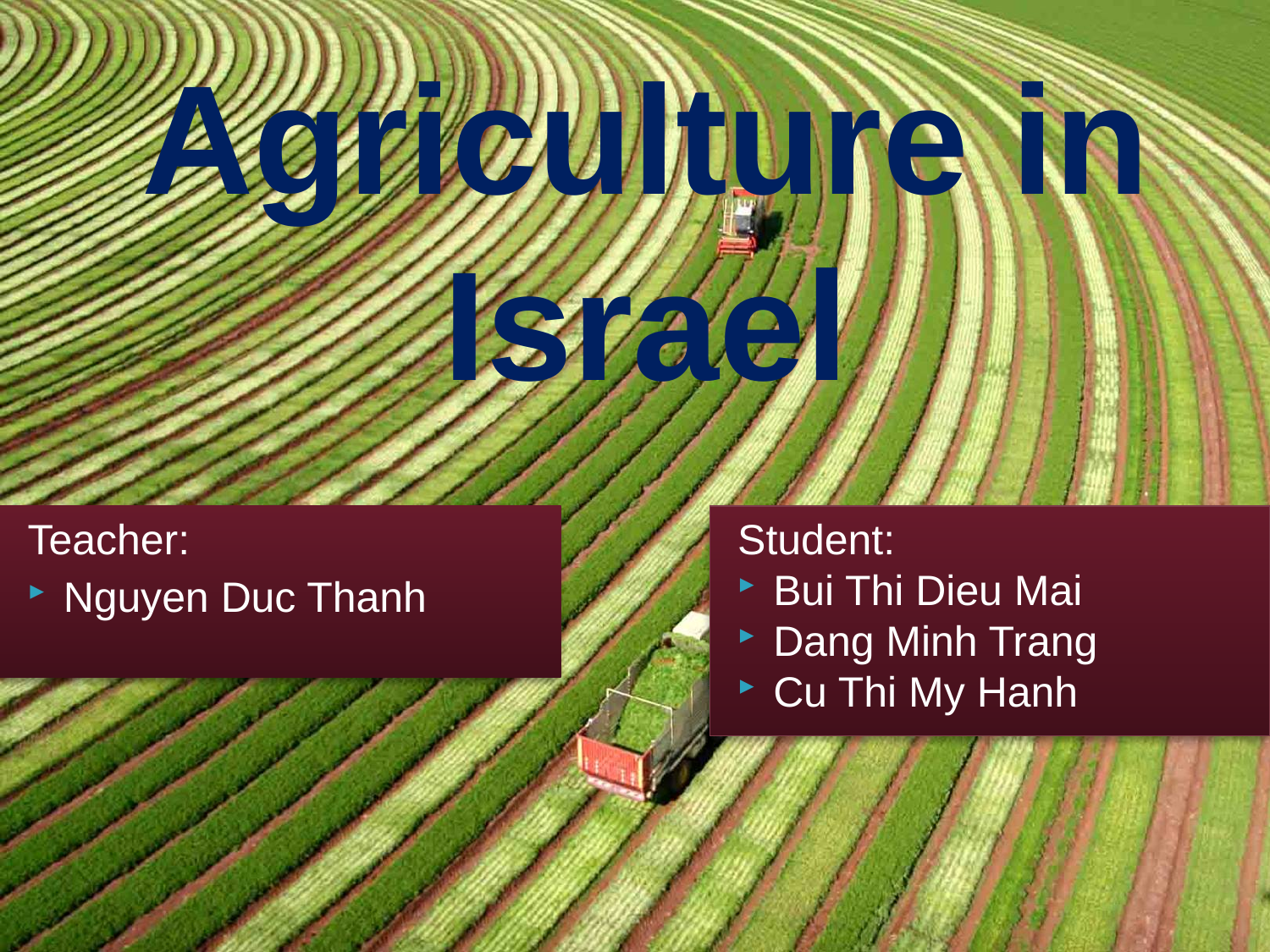

# Agriculture in Israel
Teacher:
Nguyen Duc Thanh
Student:
Bui Thi Dieu Mai
Dang Minh Trang
Cu Thi My Hanh